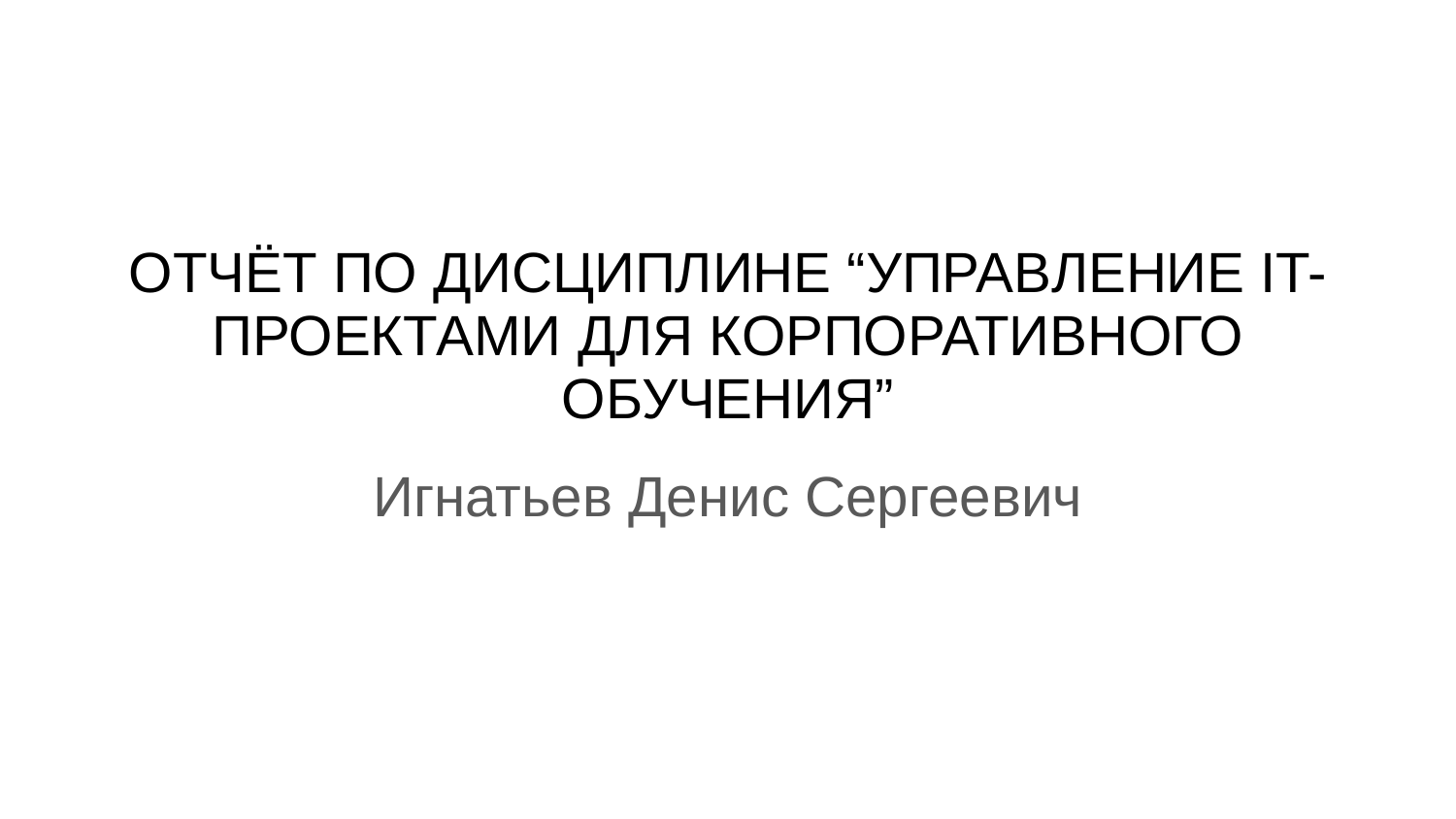

# ОТЧЁТ ПО ДИСЦИПЛИНЕ “УПРАВЛЕНИЕ IT-ПРОЕКТАМИ ДЛЯ КОРПОРАТИВНОГО ОБУЧЕНИЯ”
Игнатьев Денис Сергеевич